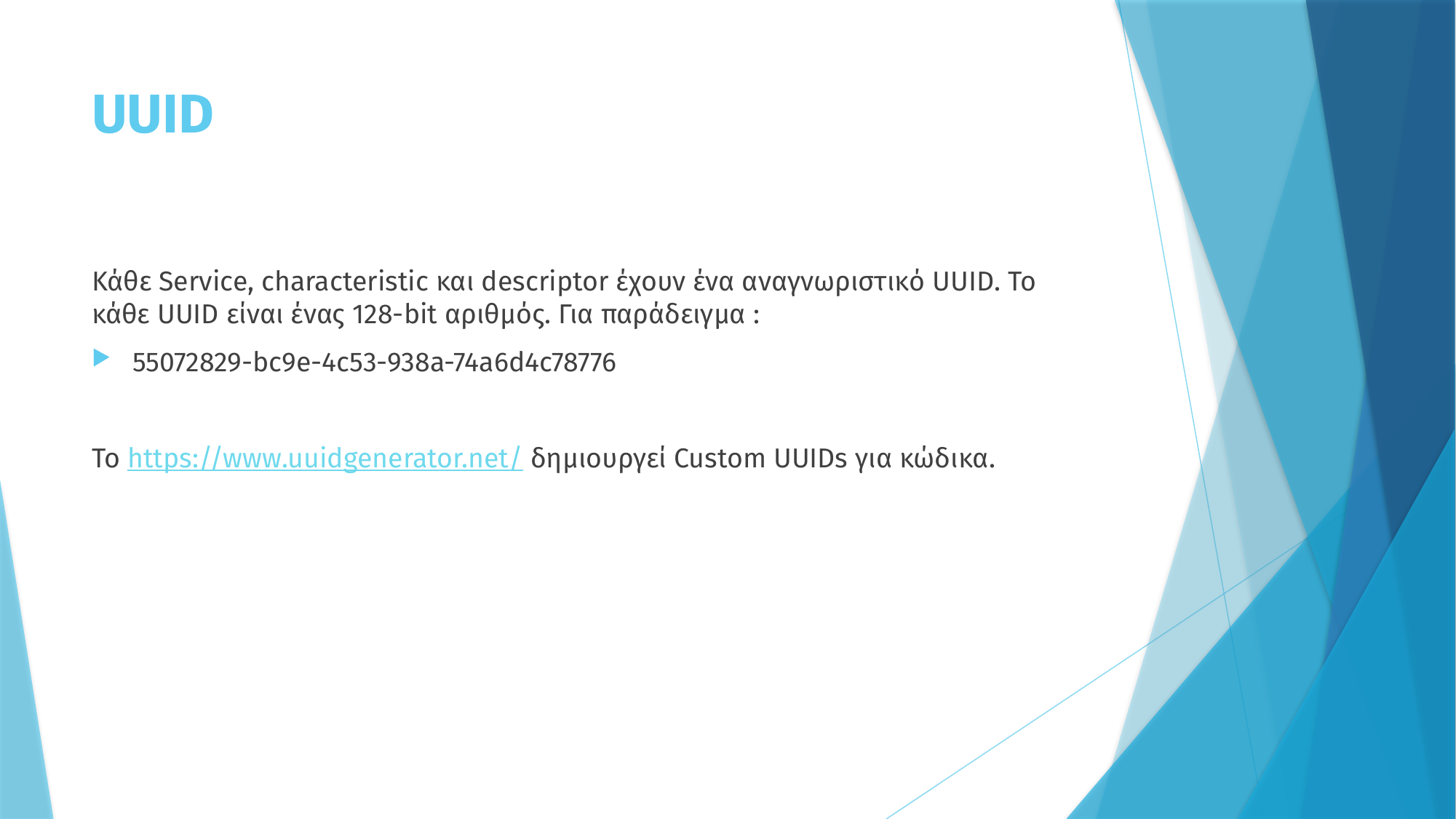

# UUID
Κάθε Service, characteristic και descriptor έχουν ένα αναγνωριστικό UUID. To κάθε UUID είναι ένας 128-bit αριθμός. Για παράδειγμα :
55072829-bc9e-4c53-938a-74a6d4c78776

Το https://www.uuidgenerator.net/ δημιουργεί Custom UUIDs για κώδικα.